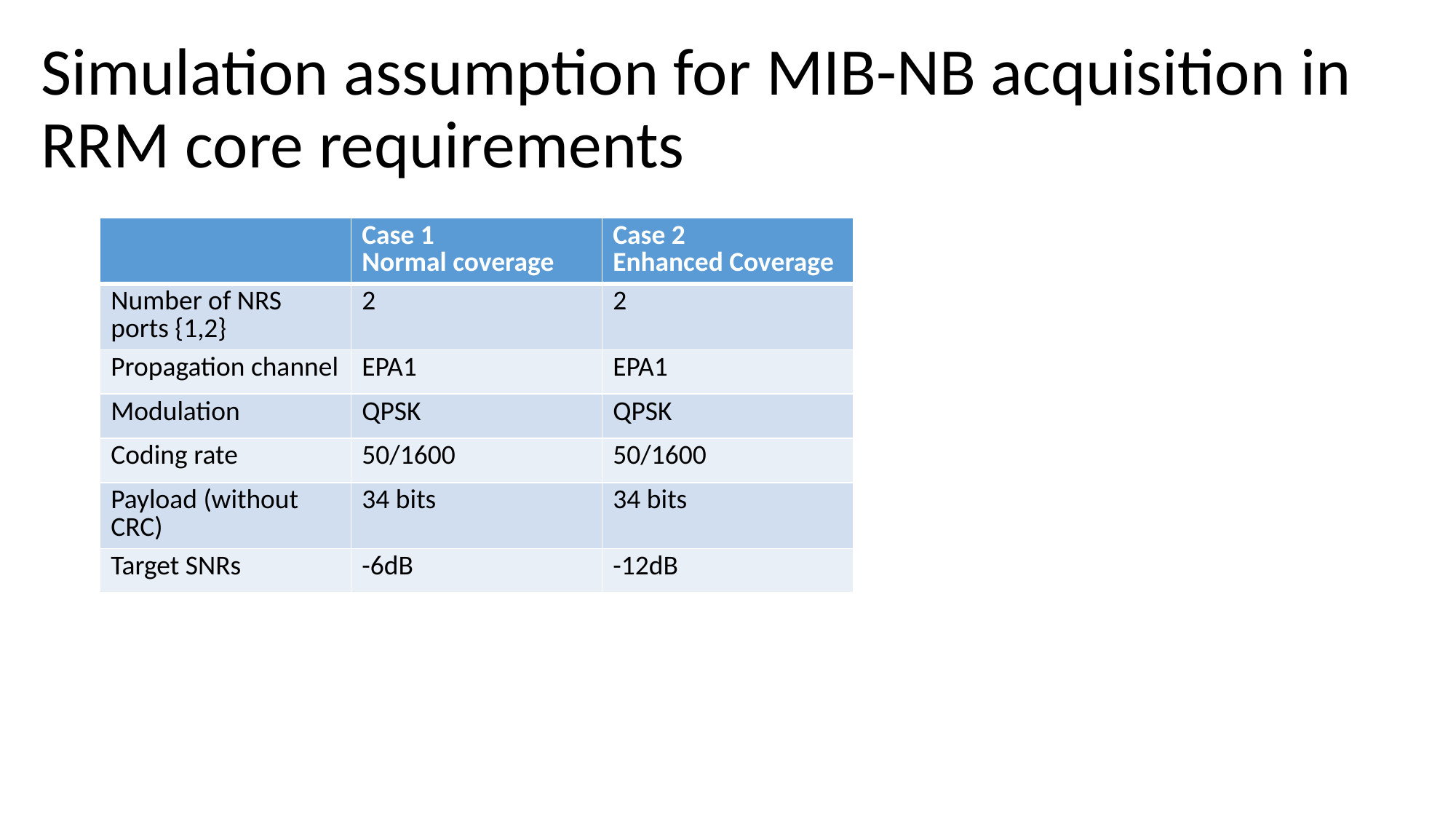

# Simulation assumption for MIB-NB acquisition in RRM core requirements
|  | Case 1 Normal coverage | Case 2 Enhanced Coverage |
| --- | --- | --- |
| Number of NRS ports {1,2} | 2 | 2 |
| Propagation channel | EPA1 | EPA1 |
| Modulation | QPSK | QPSK |
| Coding rate | 50/1600 | 50/1600 |
| Payload (without CRC) | 34 bits | 34 bits |
| Target SNRs | -6dB | -12dB |